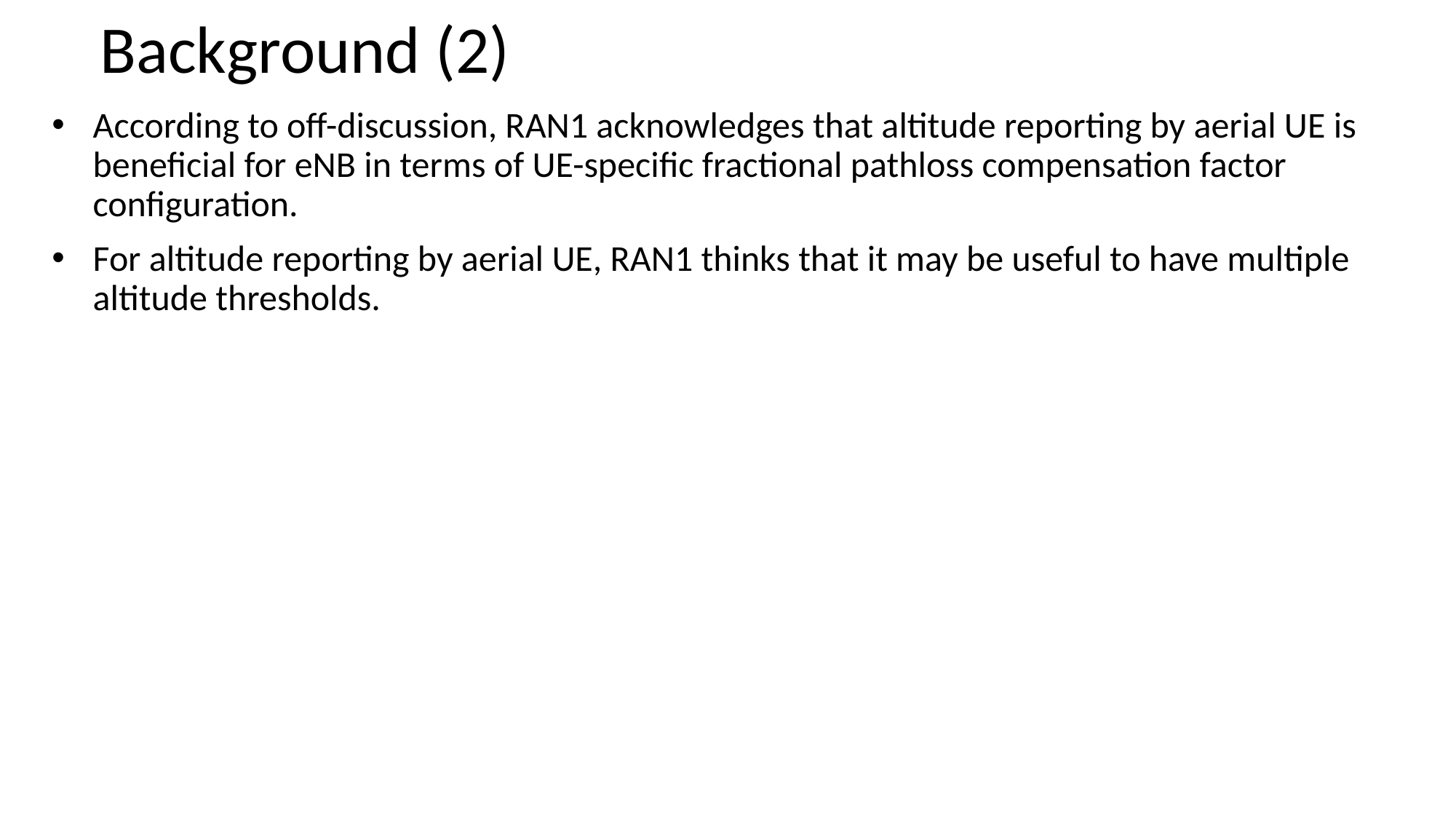

# Background (2)
According to off-discussion, RAN1 acknowledges that altitude reporting by aerial UE is beneficial for eNB in terms of UE-specific fractional pathloss compensation factor configuration.
For altitude reporting by aerial UE, RAN1 thinks that it may be useful to have multiple altitude thresholds.